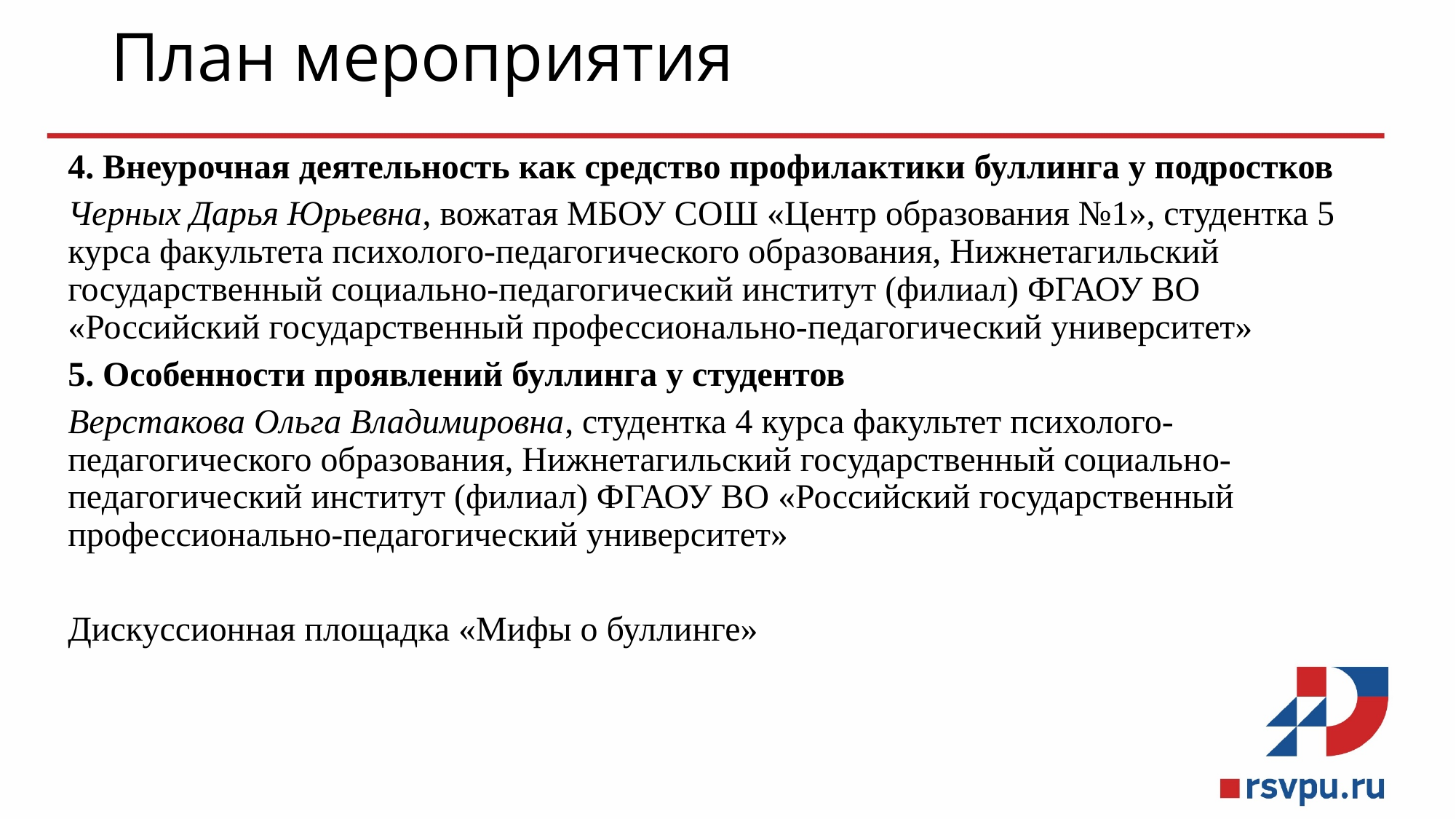

# План мероприятия
4. Внеурочная деятельность как средство профилактики буллинга у подростков
Черных Дарья Юрьевна, вожатая МБОУ СОШ «Центр образования №1», студентка 5 курса факультета психолого-педагогического образования, Нижнетагильский государственный социально-педагогический институт (филиал) ФГАОУ ВО «Российский государственный профессионально-педагогический университет»
5. Особенности проявлений буллинга у студентов
Верстакова Ольга Владимировна, студентка 4 курса факультет психолого-педагогического образования, Нижнетагильский государственный социально-педагогический институт (филиал) ФГАОУ ВО «Российский государственный профессионально-педагогический университет»

Дискуссионная площадка «Мифы о буллинге»